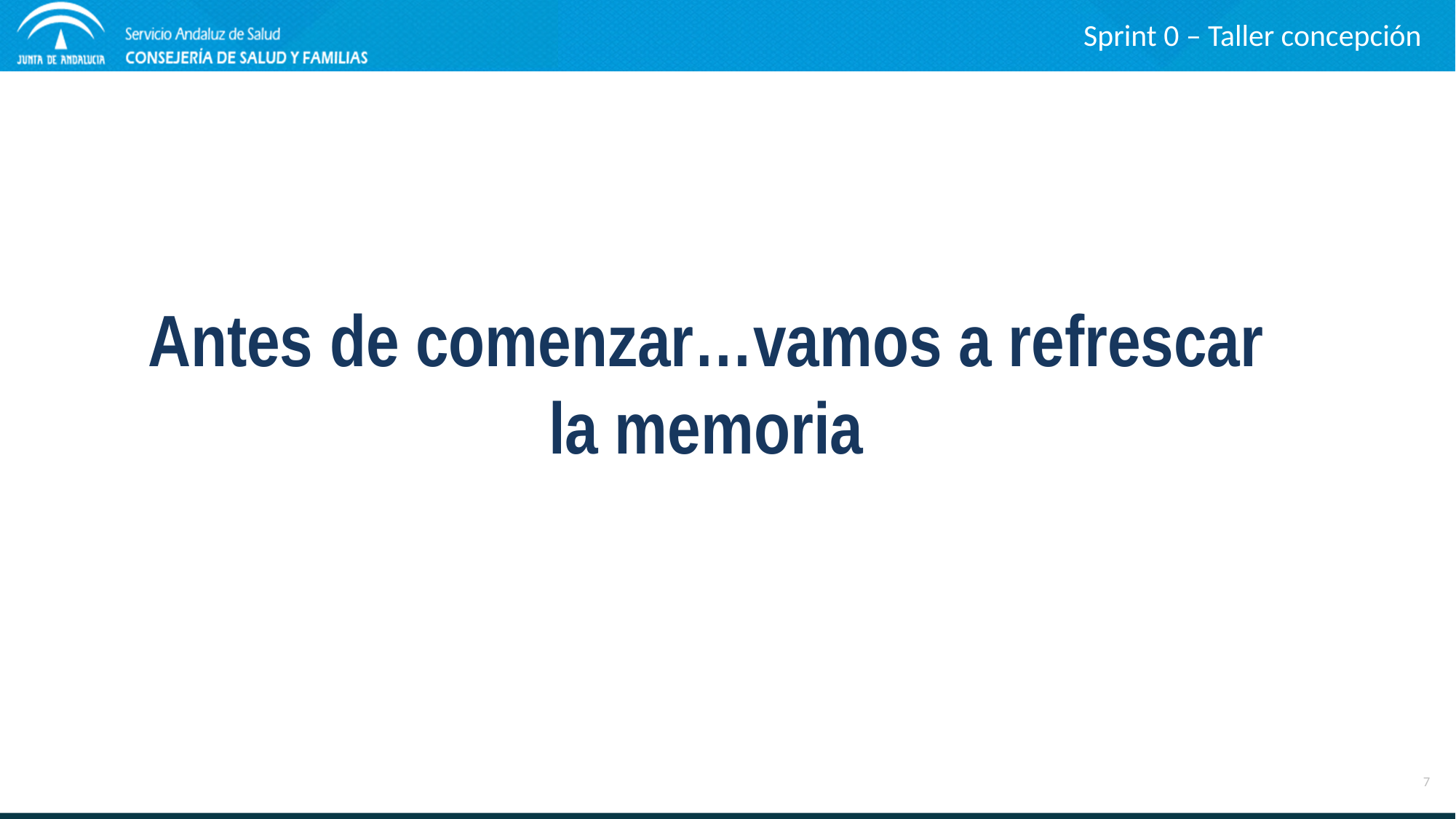

Sprint 0 – Taller concepción
Antes de comenzar…vamos a refrescar la memoria
7